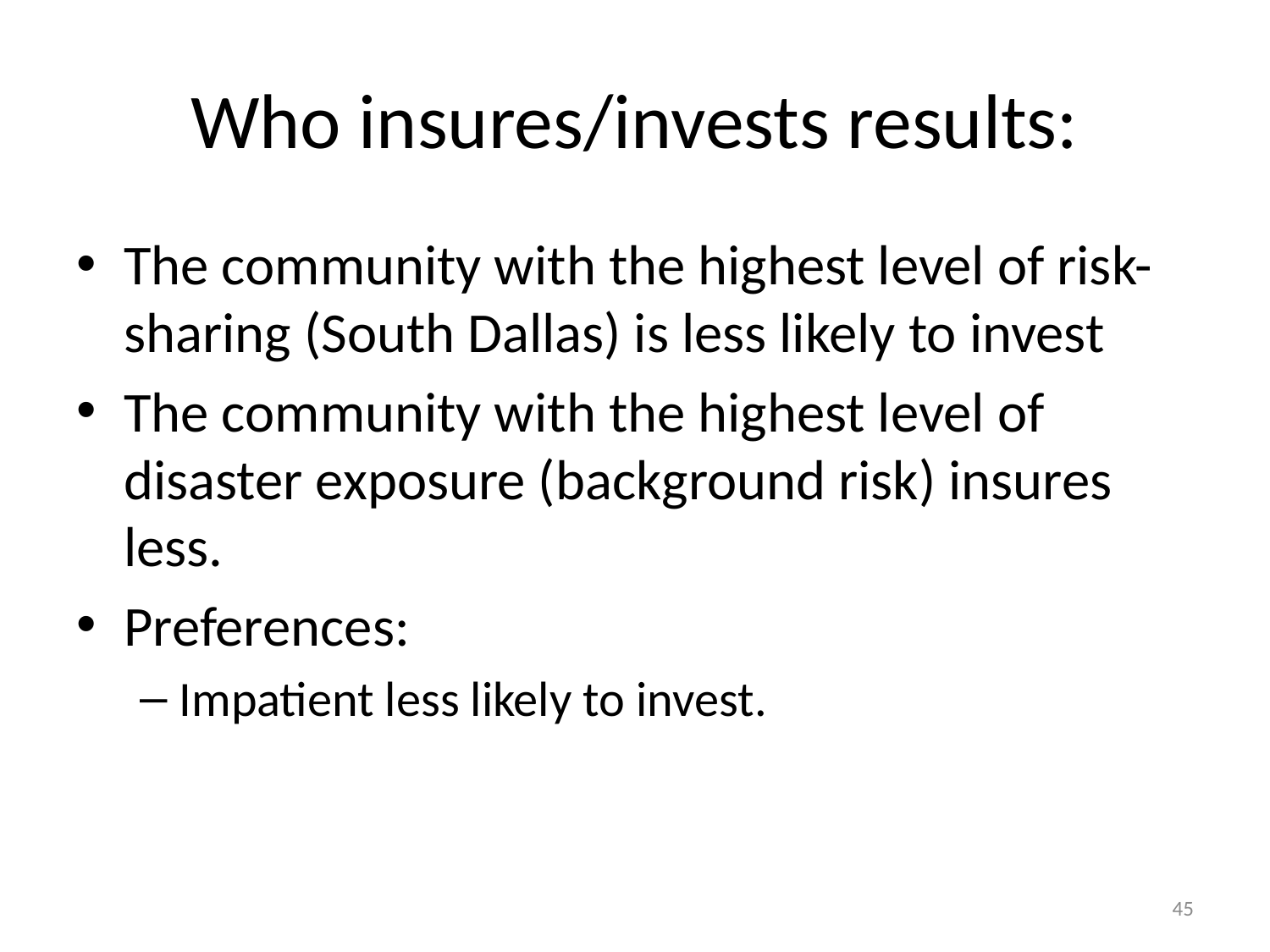

# Who insures/invests results:
The community with the highest level of risk-sharing (South Dallas) is less likely to invest
The community with the highest level of disaster exposure (background risk) insures less.
Preferences:
Impatient less likely to invest.

45